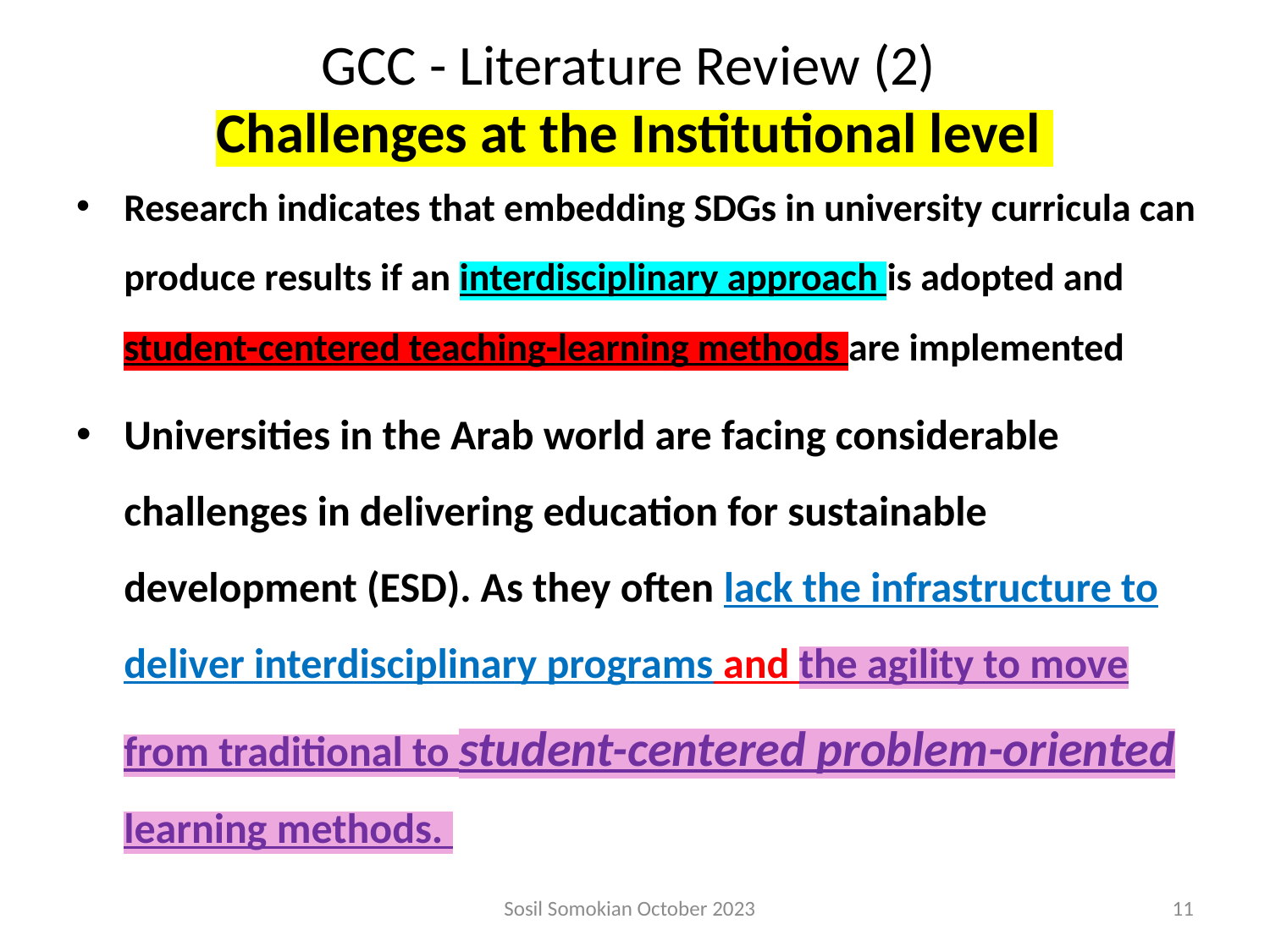

# GCC - Literature Review (2) Challenges at the Institutional level
Research indicates that embedding SDGs in university curricula can produce results if an interdisciplinary approach is adopted and student-centered teaching-learning methods are implemented
Universities in the Arab world are facing considerable challenges in delivering education for sustainable development (ESD). As they often lack the infrastructure to deliver interdisciplinary programs and the agility to move from traditional to student-centered problem-oriented learning methods.

Sosil Somokian October 2023
11